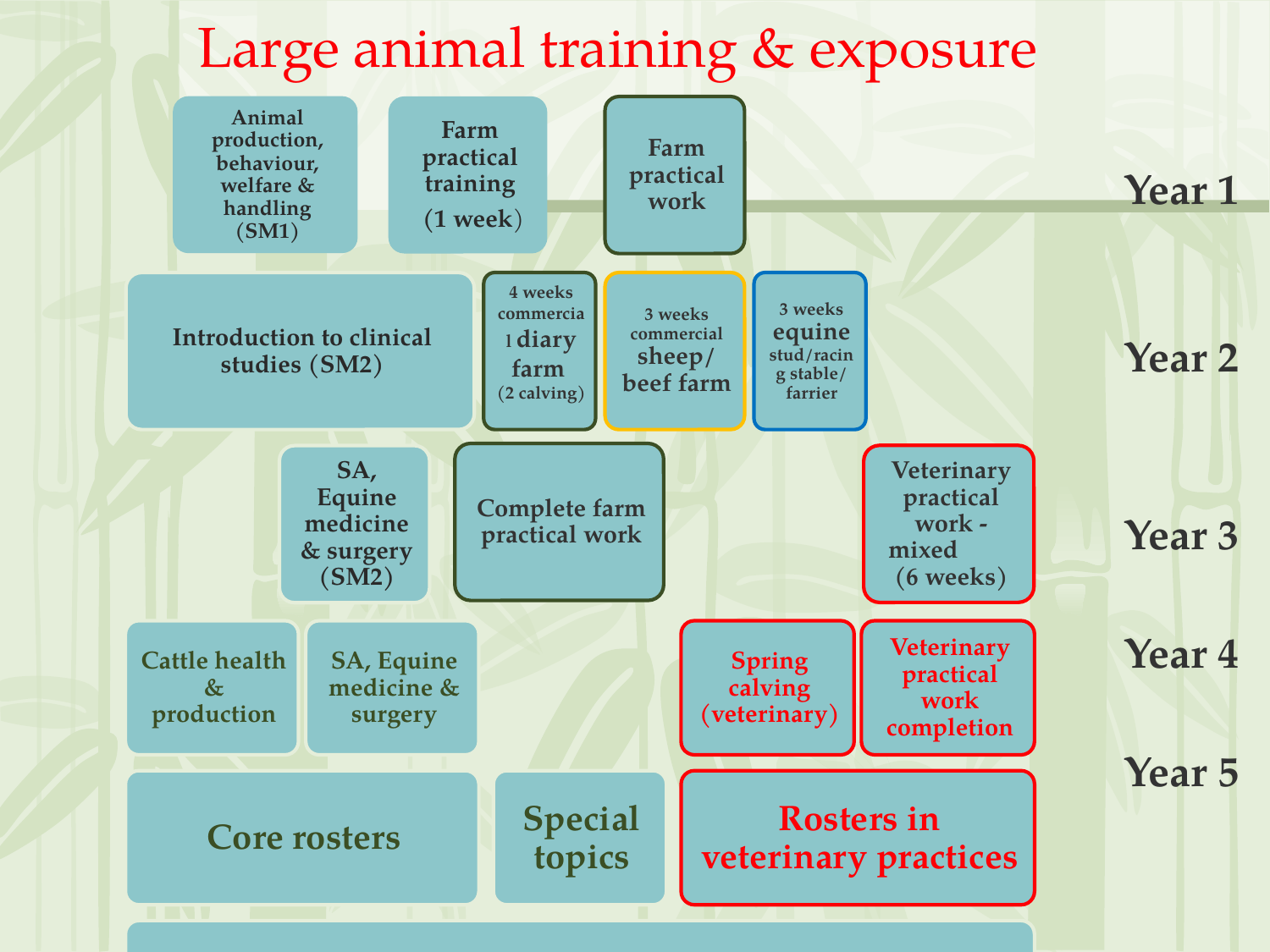

# Large animal training & exposure
Complete farm practical work
Introduction to clinical studies (SM2)
Farm practical training
 (1 week)
Animal production, behaviour, welfare & handling (SM1)
4 weeks commercial diary farm
(2 calving)

3 weeks commercial sheep/ beef farm
Farm practical work
3 weeks equine stud/racing stable/ farrier
SA, Equine medicine & surgery (SM2)
Veterinary practical work - mixed          (6 weeks)

Year 1

Year 2

Year 3

Year 4

Year 5
Employment
Core rosters
Cattle health & production
SA, Equine medicine & surgery
Special topics
Rosters in veterinary practices
Spring calving (veterinary)
Veterinary practical work completion